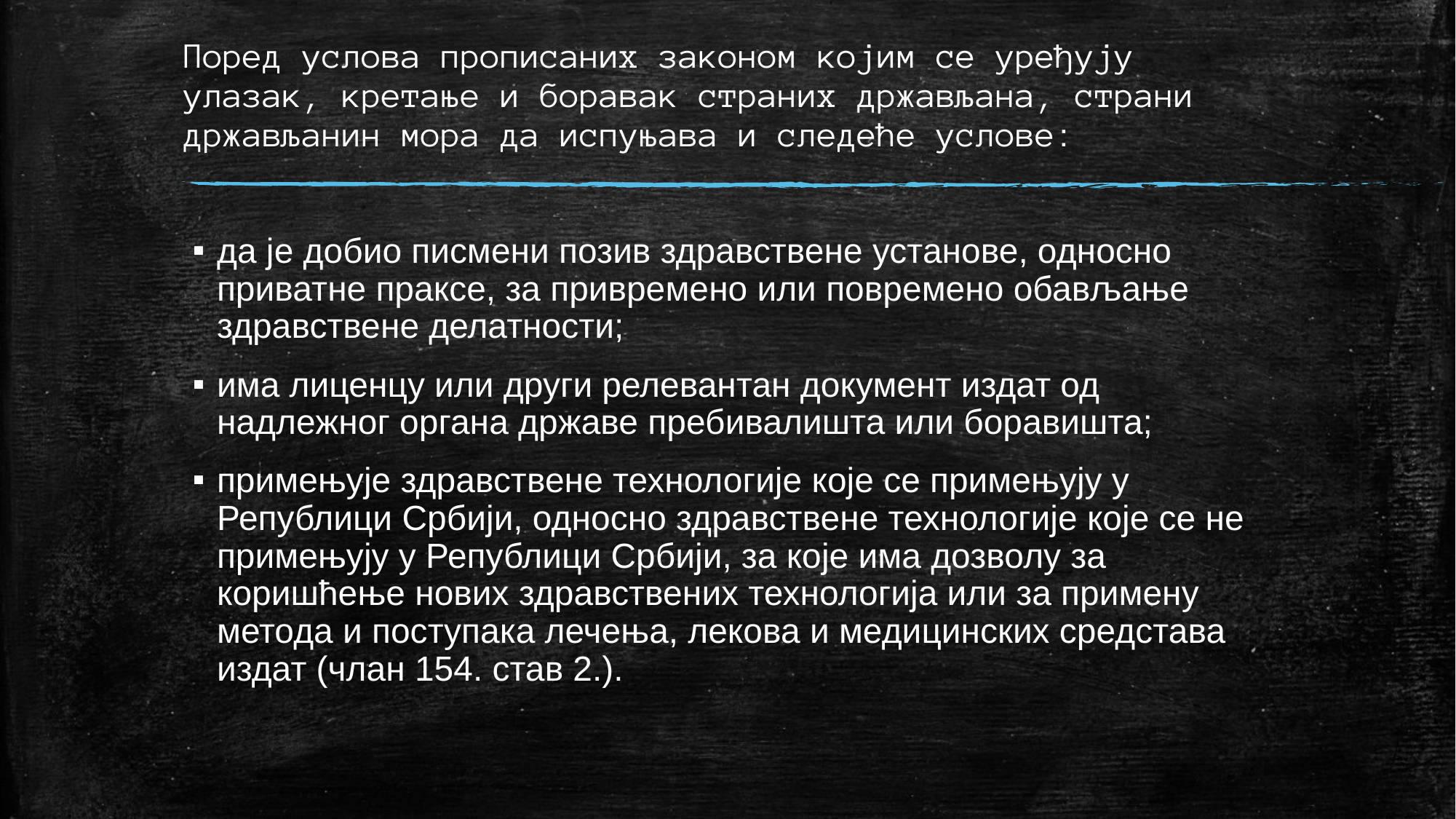

# Поред услова прописаних законом којим се уређују улазак, кретање и боравак страних држављана, страни држављанин мора да испуњава и следеће услове:
да је добио писмени позив здравствене установе, односно приватне праксе, за привремено или повремено обављање здравствене делатности;
има лиценцу или други релевантан документ издат од надлежног органа државе пребивалишта или боравишта;
примењује здравствене технологије које се примењују у Републици Србији, односно здравствене технологије које се не примењују у Републици Србији, за које има дозволу за коришћење нових здравствених технологија или за примену метода и поступака лечења, лекова и медицинских средстава издат (члан 154. став 2.).